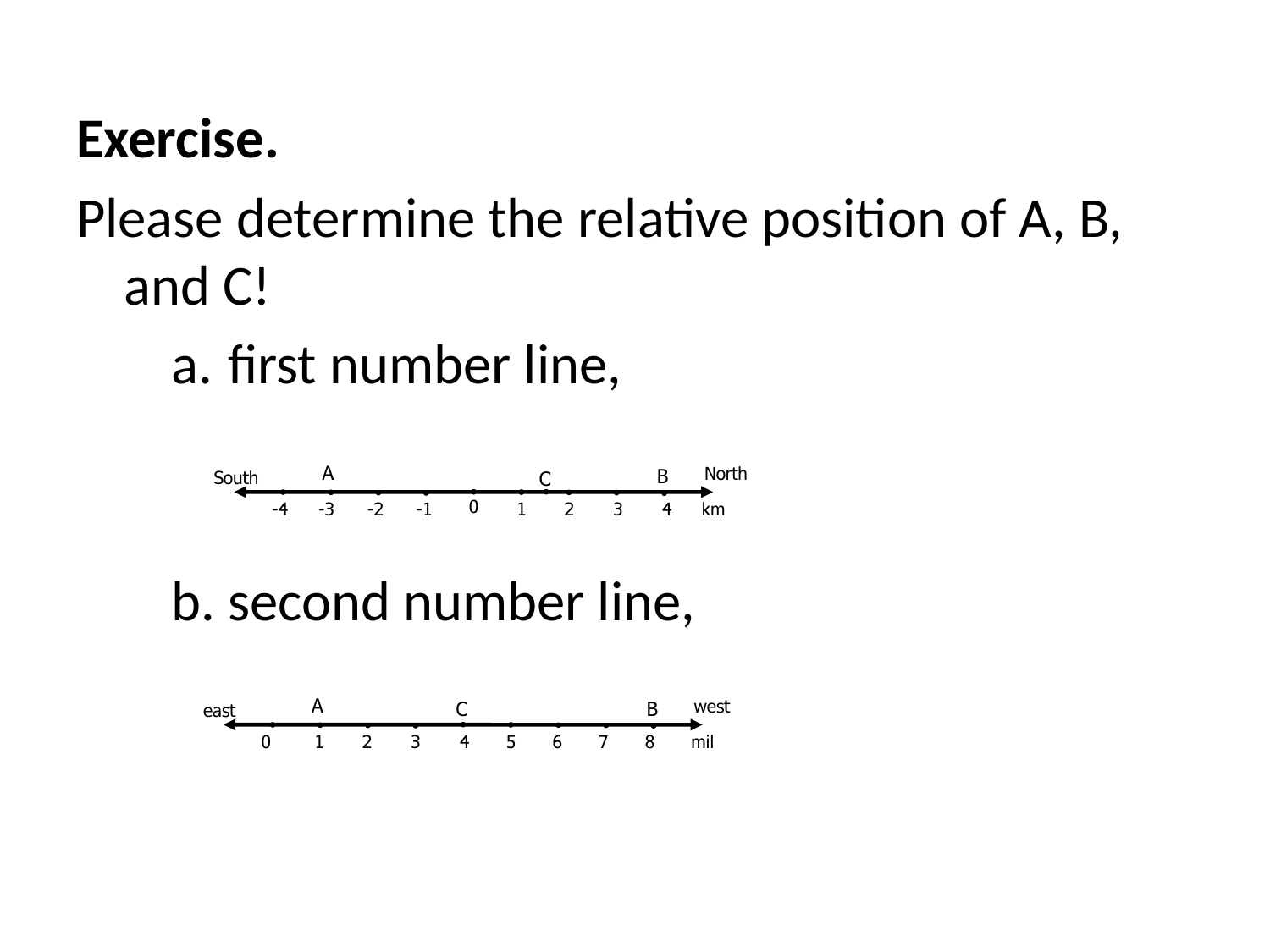

Exercise.
Please determine the relative position of A, B, and C!
first number line,

second number line,

A
North
B
South
C
0

km

-4
-3
-2
-1
1
2
3
4
A
west
C
B
east

8
7
6
5
mil

0
1
2
3
4